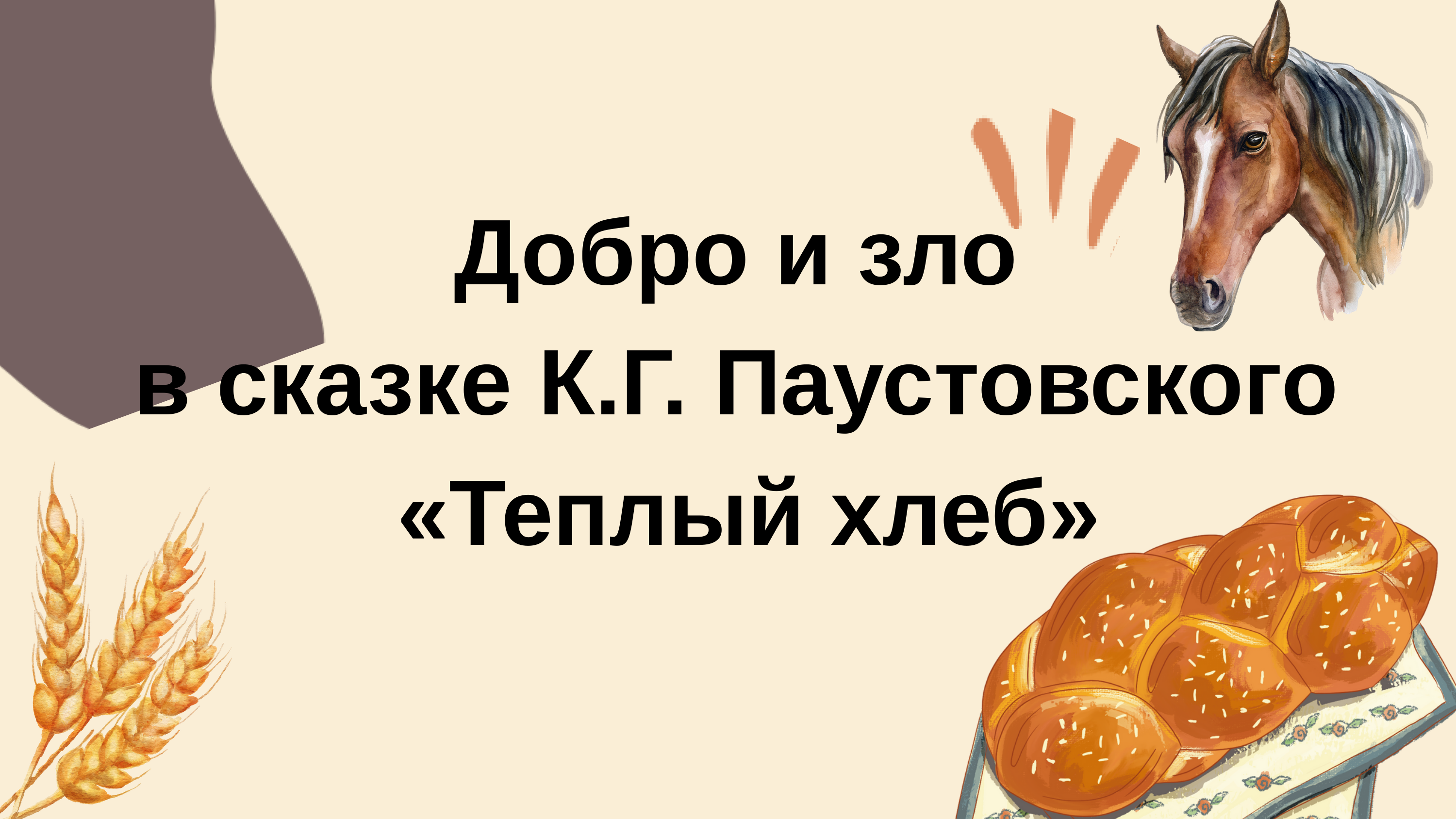

Добро и зло
в сказке К.Г. Паустовского  «Теплый хлеб»